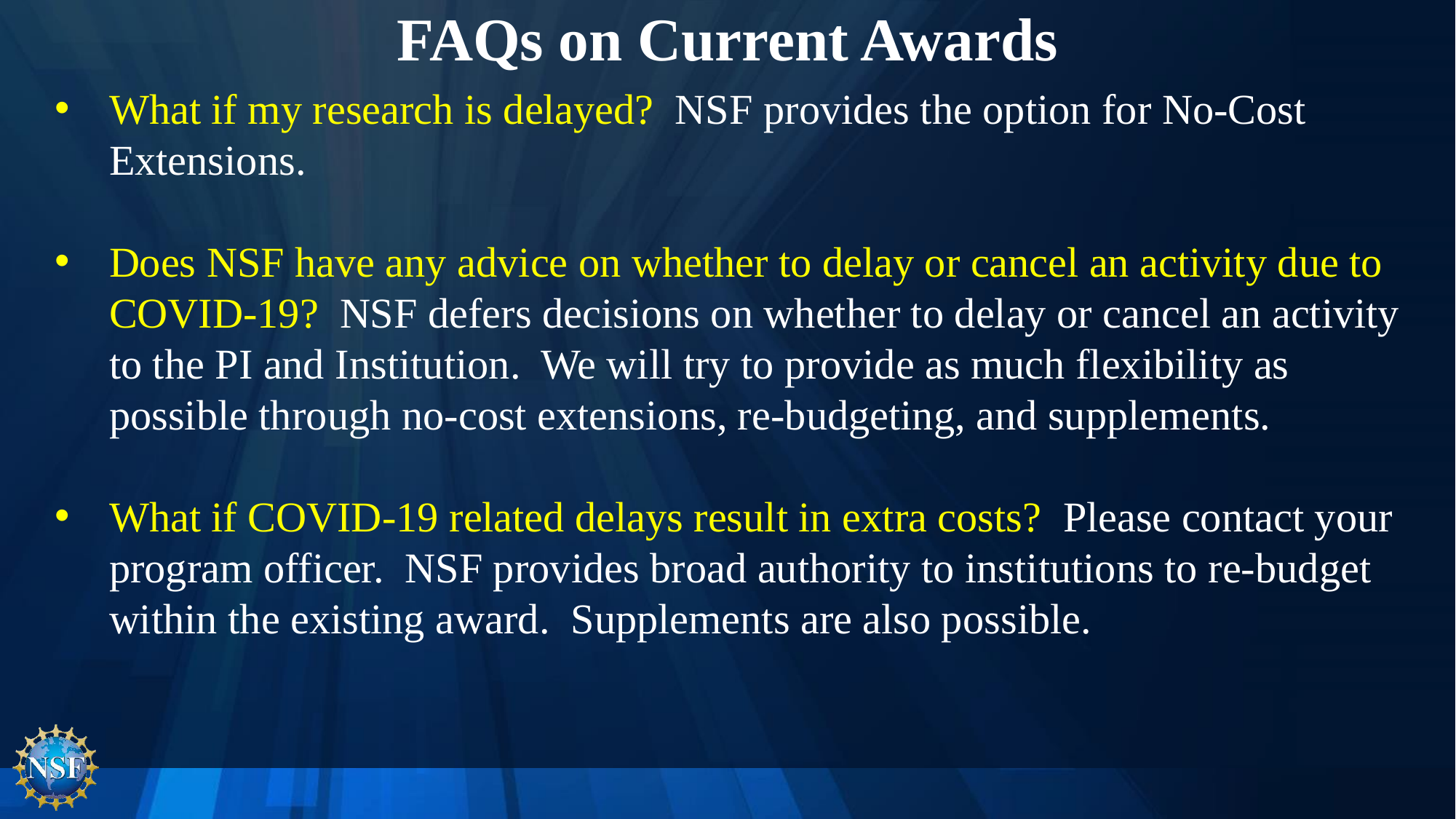

# FAQs on Current Awards
What if my research is delayed?  NSF provides the option for No-Cost Extensions.

Does NSF have any advice on whether to delay or cancel an activity due to COVID-19?  NSF defers decisions on whether to delay or cancel an activity to the PI and Institution.  We will try to provide as much flexibility as possible through no-cost extensions, re-budgeting, and supplements.

What if COVID-19 related delays result in extra costs?  Please contact your program officer.  NSF provides broad authority to institutions to re-budget within the existing award.  Supplements are also possible.